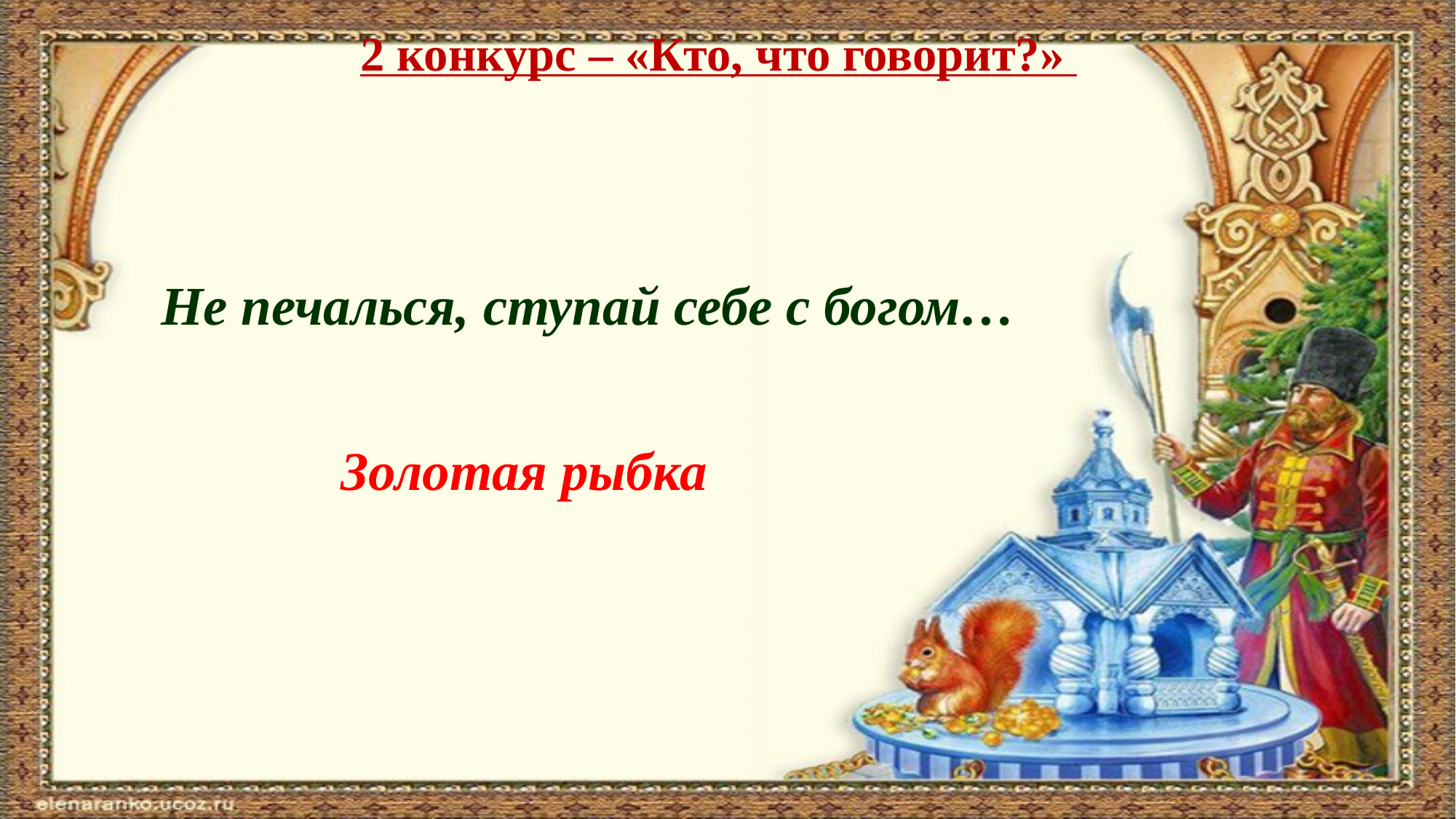

2 конкурс – «Кто, что говорит?»
Не печалься, ступай себе с богом…
Золотая рыбка